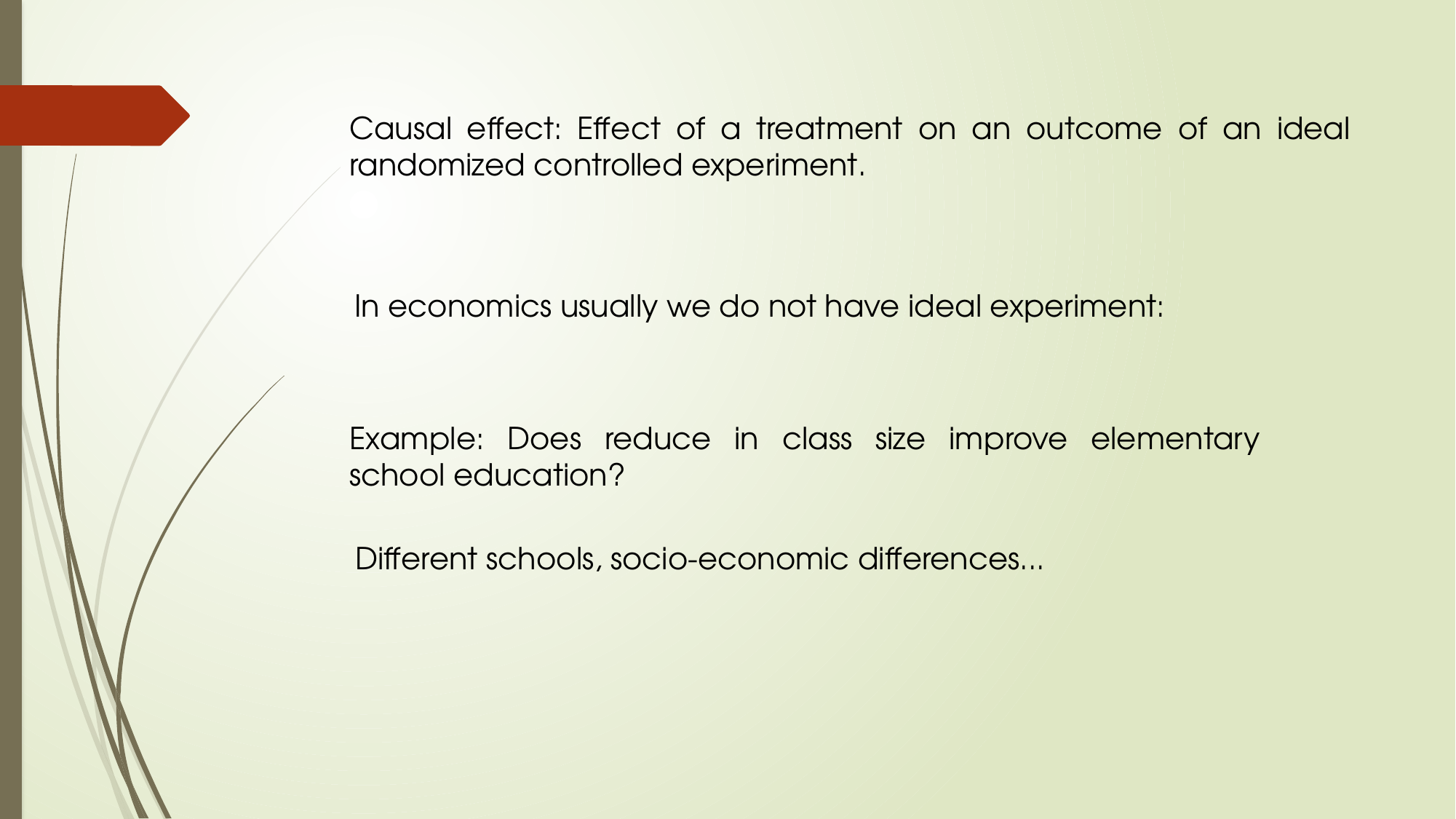

Causal effect: Effect of a treatment on an outcome of an ideal randomized controlled experiment.
In economics usually we do not have ideal experiment:
Example: Does reduce in class size improve elementary school education?
Different schools, socio-economic differences...